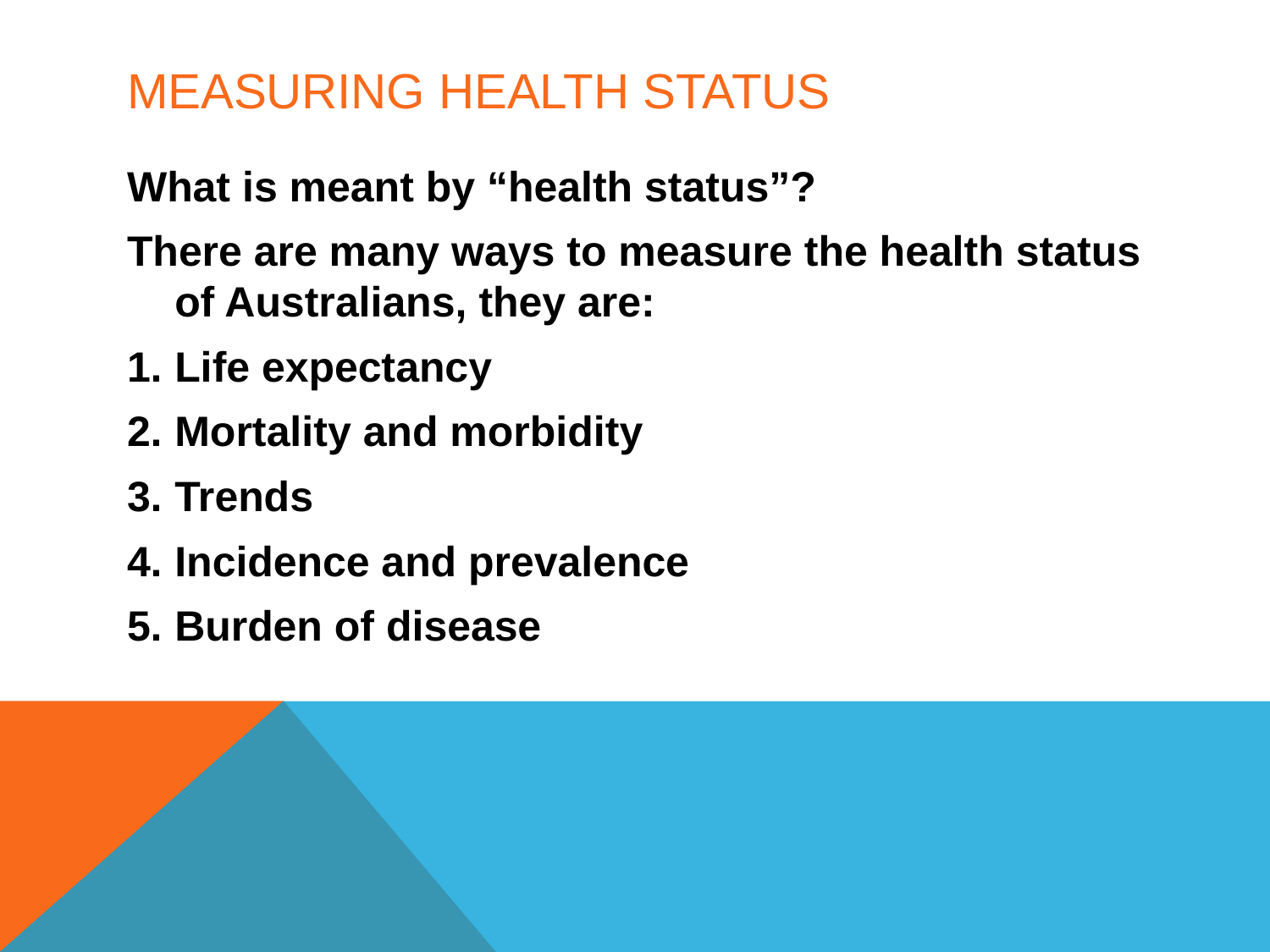

# Measuring health status
What is meant by “health status”?
There are many ways to measure the health status of Australians, they are:
Life expectancy
Mortality and morbidity
Trends
Incidence and prevalence
Burden of disease